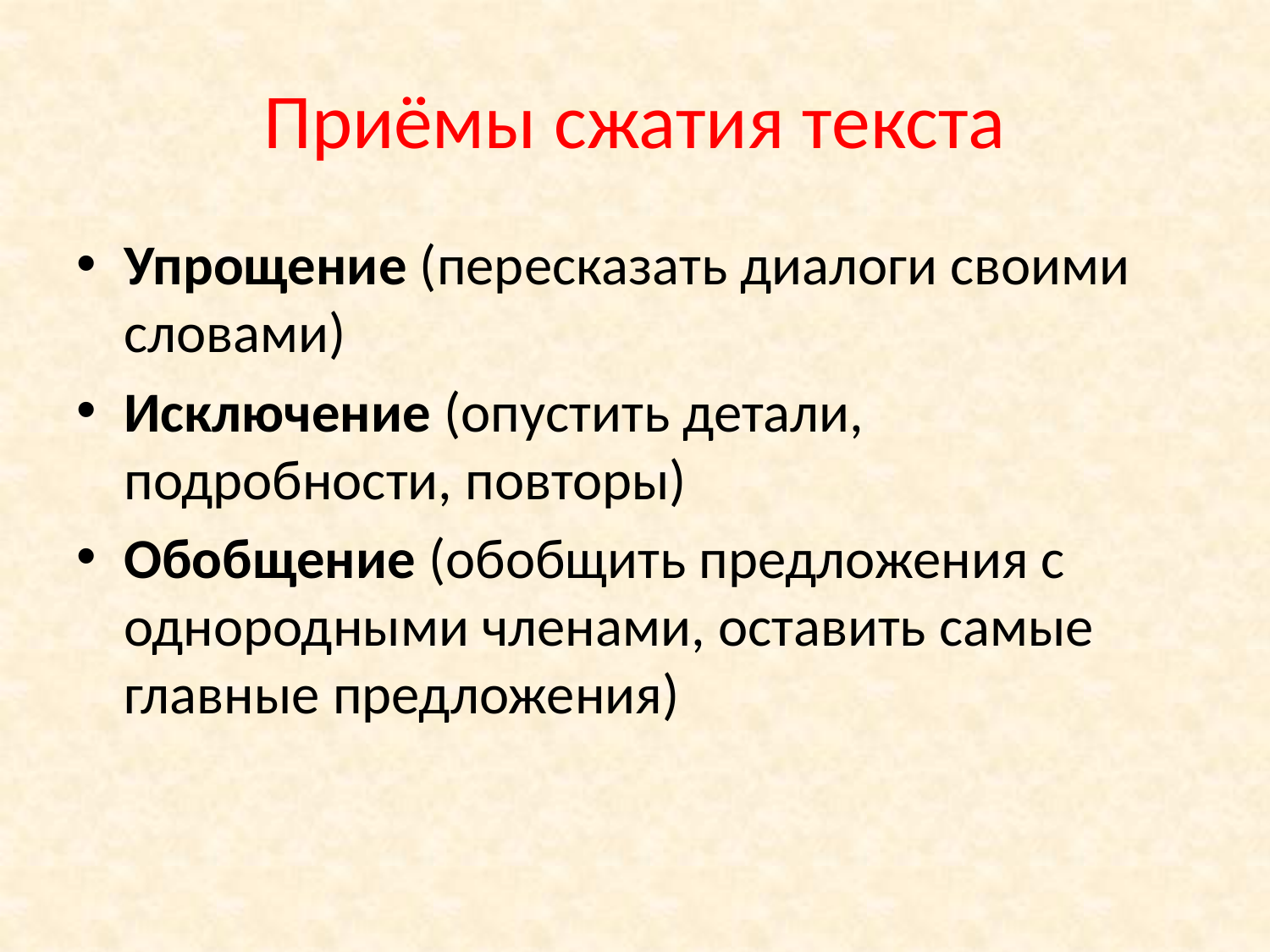

# Приёмы сжатия текста
Упрощение (пересказать диалоги своими словами)
Исключение (опустить детали, подробности, повторы)
Обобщение (обобщить предложения с однородными членами, оставить самые главные предложения)